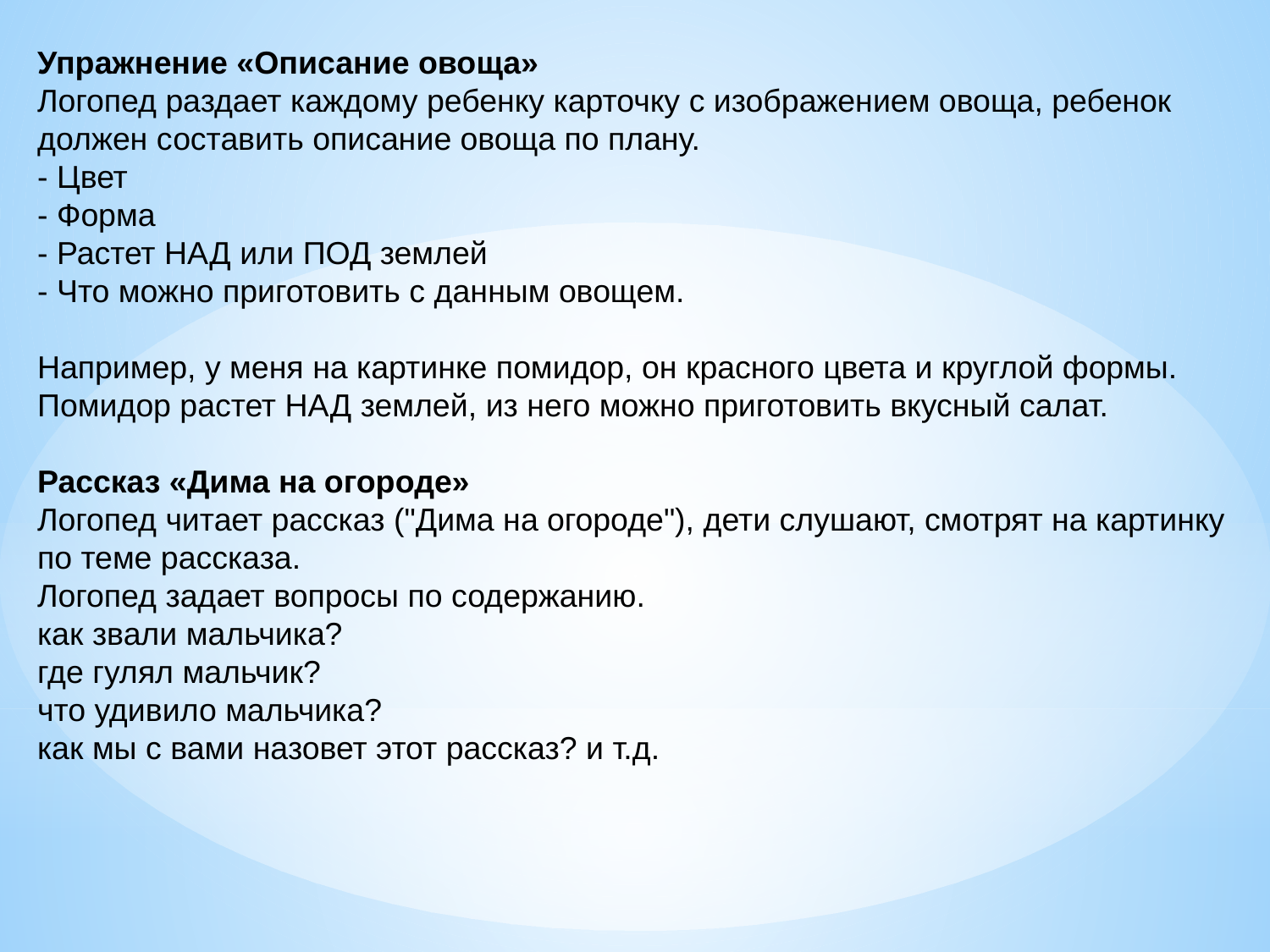

Упражнение «Описание овоща»
Логопед раздает каждому ребенку карточку с изображением овоща, ребенок должен составить описание овоща по плану.
- Цвет
- Форма
- Растет НАД или ПОД землей
- Что можно приготовить с данным овощем.

Например, у меня на картинке помидор, он красного цвета и круглой формы. Помидор растет НАД землей, из него можно приготовить вкусный салат.

Рассказ «Дима на огороде»
Логопед читает рассказ ("Дима на огороде"), дети слушают, смотрят на картинку по теме рассказа.
Логопед задает вопросы по содержанию.
как звали мальчика?
где гулял мальчик?
что удивило мальчика?
как мы с вами назовет этот рассказ? и т.д.